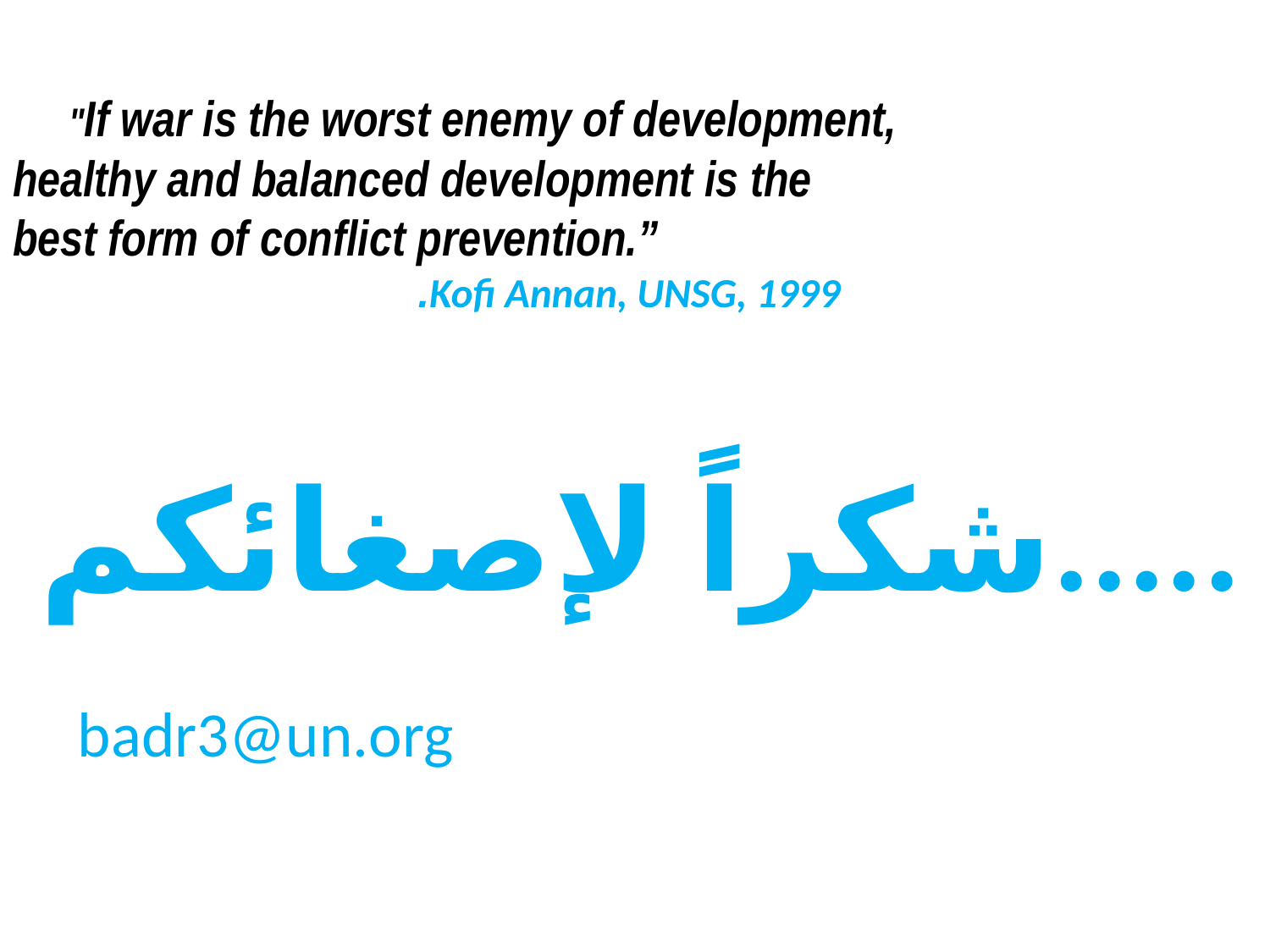

"If war is the worst enemy of development, healthy and balanced development is the best form of conflict prevention.”
 Kofi Annan, UNSG, 1999.
شكراً لإصغائكم.....
badr3@un.org